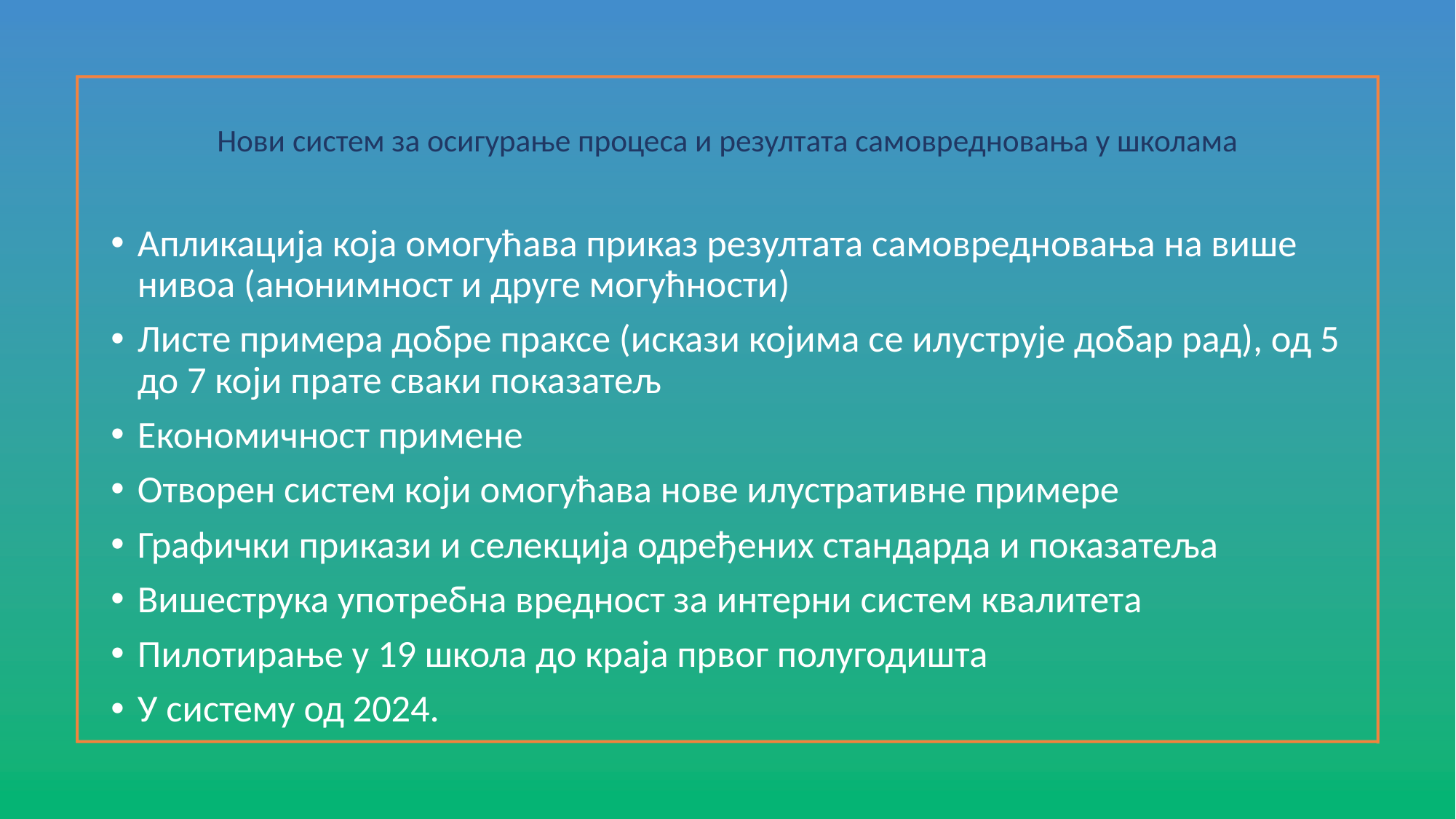

# Нови систем за осигурање процеса и резултата самовредновања у школама
Апликација која омогућава приказ резултата самовредновања на више нивоа (анонимност и друге могућности)
Листе примера добре праксе (искази којима се илуструје добар рад), од 5 до 7 који прате сваки показатељ
Економичност примене
Отворен систем који омогућава нове илустративне примере
Графички прикази и селекција одређених стандарда и показатеља
Вишеструка употребна вредност за интерни систем квалитета
Пилотирање у 19 школа до краја првог полугодишта
У систему од 2024.